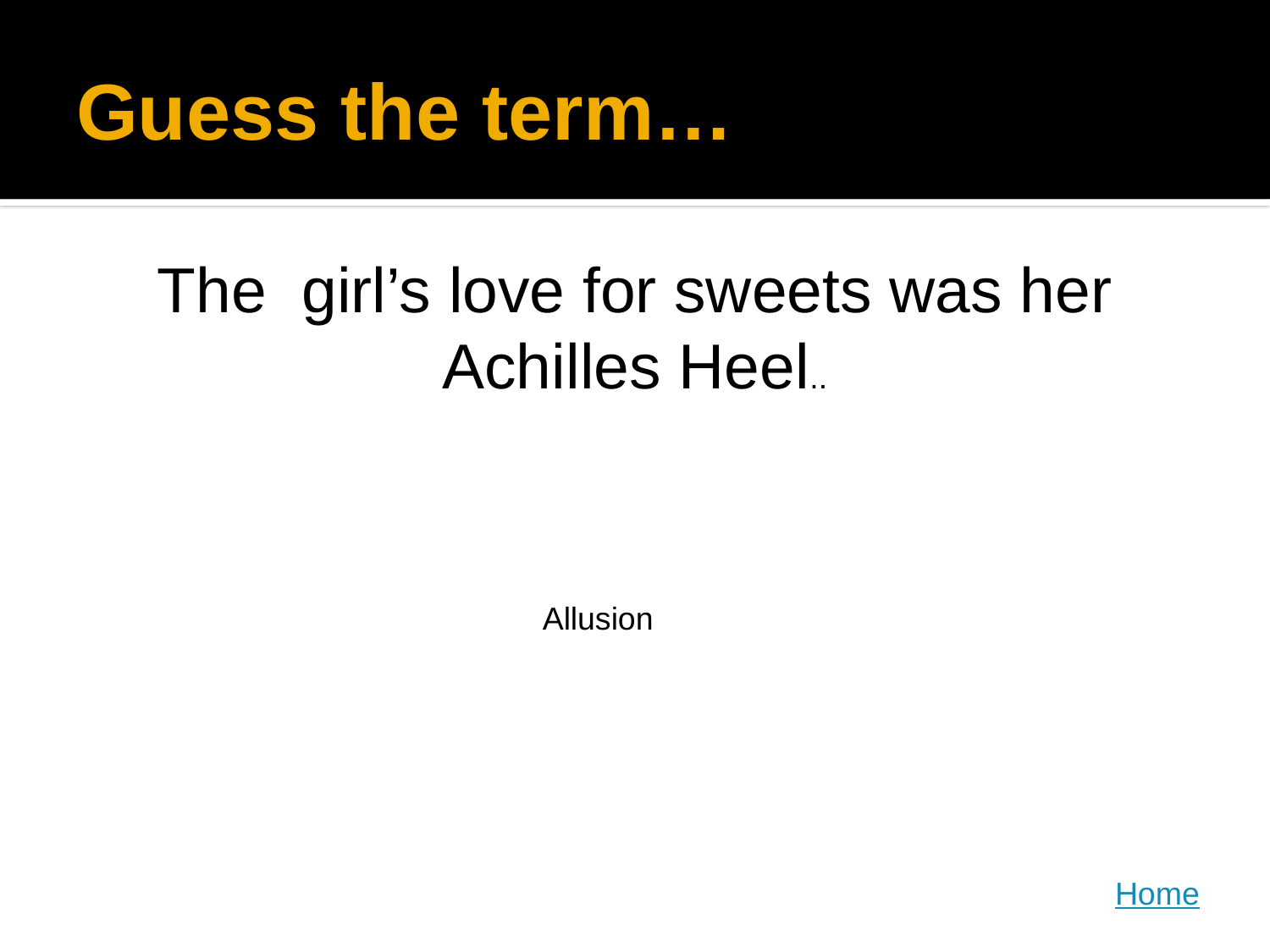

# Guess the term…
The  girl’s love for sweets was her Achilles Heel..
Allusion
Home